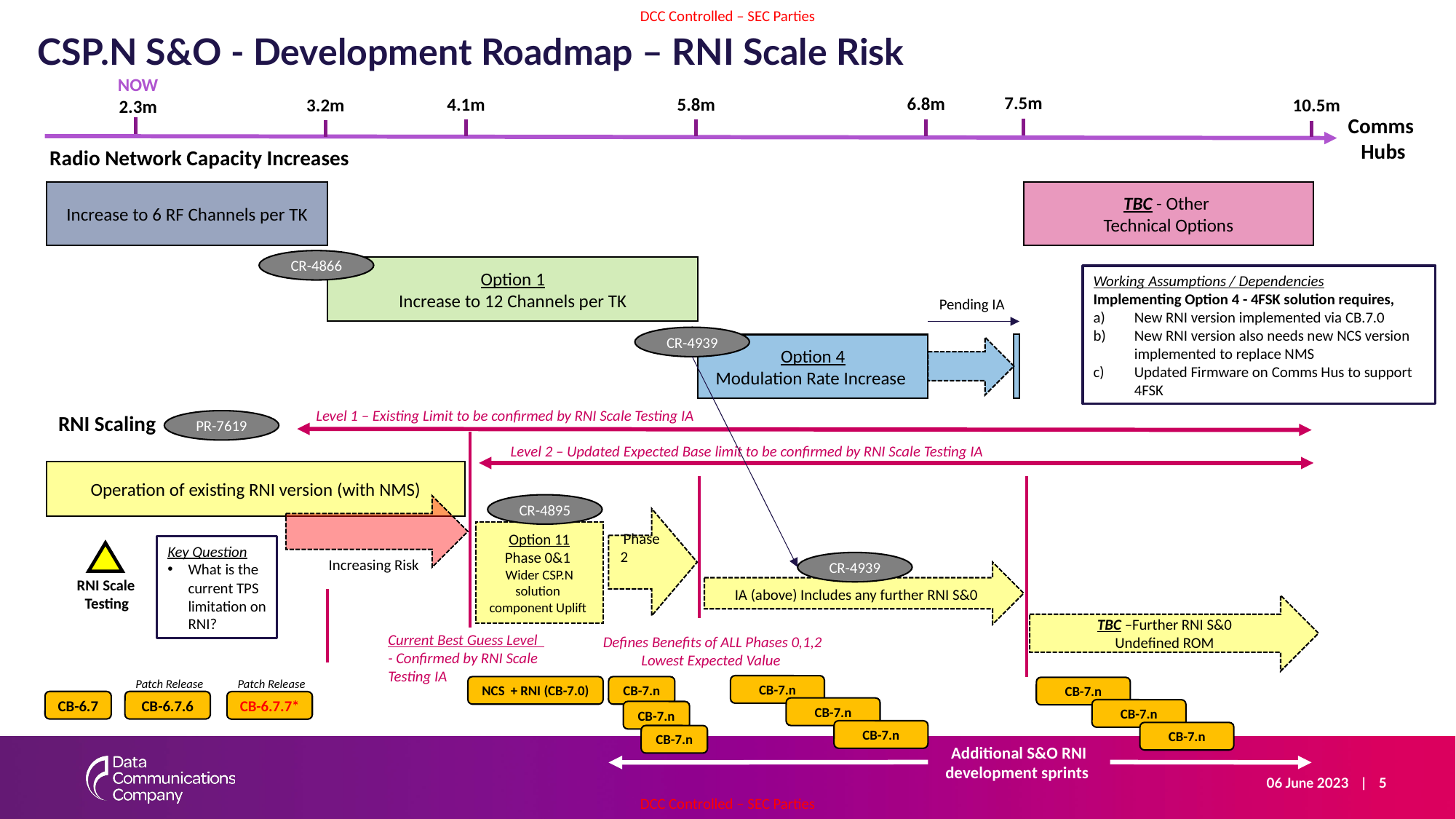

# CSP.N S&O - Development Roadmap – RNI Scale Risk
NOW
2.3m
7.5m
6.8m
4.1m
5.8m
3.2m
10.5m
Comms
 Hubs
Radio Network Capacity Increases
Increase to 6 RF Channels per TK
TBC - Other
Technical Options
CR-4866
Option 1
Increase to 12 Channels per TK
Working Assumptions / Dependencies
Implementing Option 4 - 4FSK solution requires,
New RNI version implemented via CB.7.0
New RNI version also needs new NCS version implemented to replace NMS
Updated Firmware on Comms Hus to support 4FSK
Pending IA
CR-4939

Option 4
Modulation Rate Increase

Level 1 – Existing Limit to be confirmed by RNI Scale Testing IA
RNI Scaling
PR-7619
Level 2 – Updated Expected Base limit to be confirmed by RNI Scale Testing IA
Operation of existing RNI version (with NMS)
CR-4895

        Phase 2
Option 11
Phase 0&1
Wider CSP.N solution
component Uplift
Key Question
What is the current TPS limitation on RNI?

Increasing Risk
CR-4939
IA (above) Includes any further RNI S&0
RNI Scale
Testing
TBC –Further RNI S&0
Undefined ROM
Current Best Guess Level
- Confirmed by RNI Scale Testing IA
Defines Benefits of ALL Phases 0,1,2
Lowest Expected Value
Patch Release
Patch Release
CB-7.n
CB-7.n
NCS  + RNI (CB-7.0)
CB-7.n
CB-6.7
CB-6.7.6
CB-6.7.7*
CB-7.n
CB-7.n
CB-7.n
CB-7.n
CB-7.n
CB-7.n
Additional S&O RNI development sprints